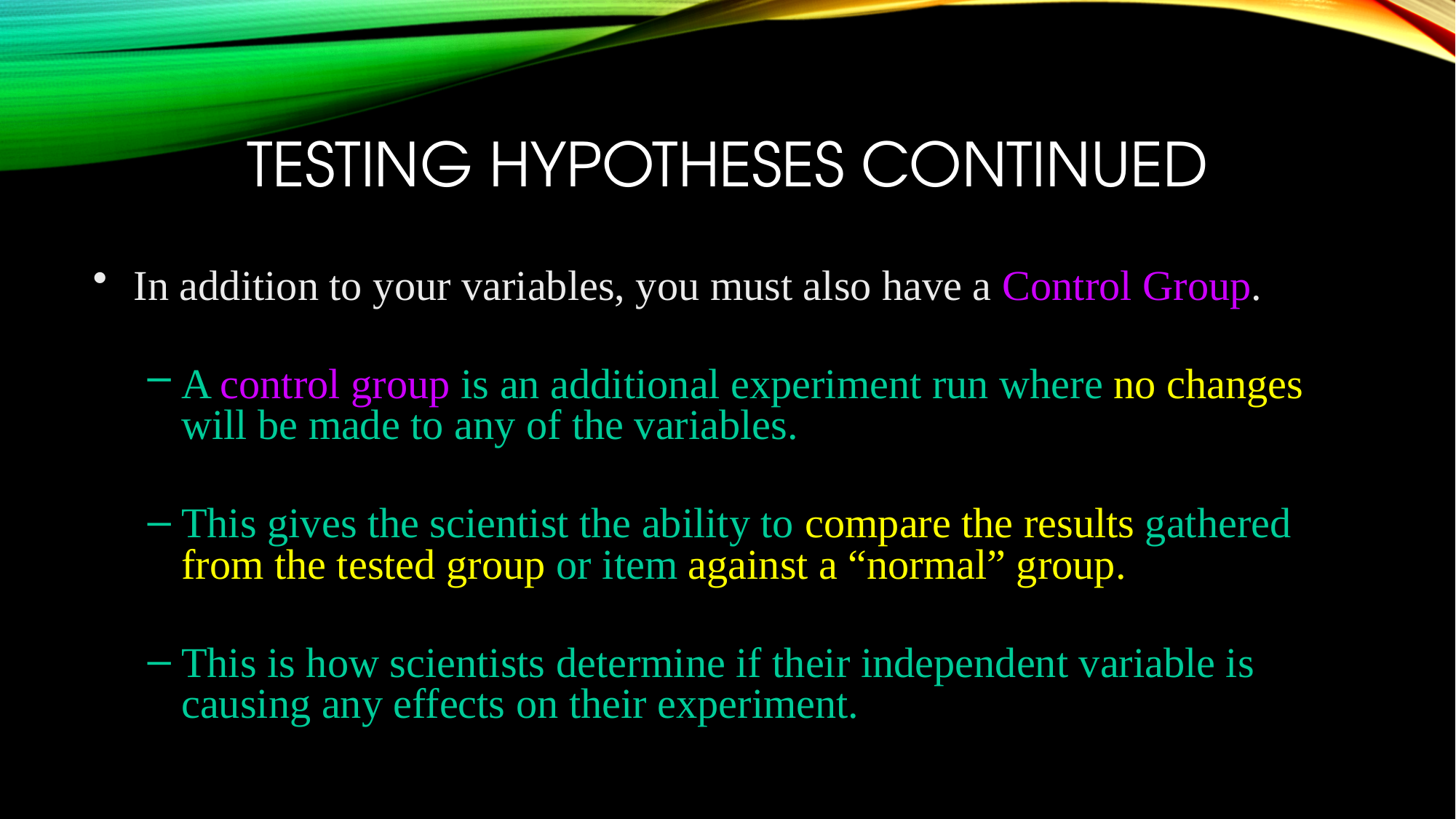

# Testing Hypotheses Continued
In addition to your variables, you must also have a Control Group.

A control group is an additional experiment run where no changes will be made to any of the variables.

This gives the scientist the ability to compare the results gathered from the tested group or item against a “normal” group.

This is how scientists determine if their independent variable is causing any effects on their experiment.